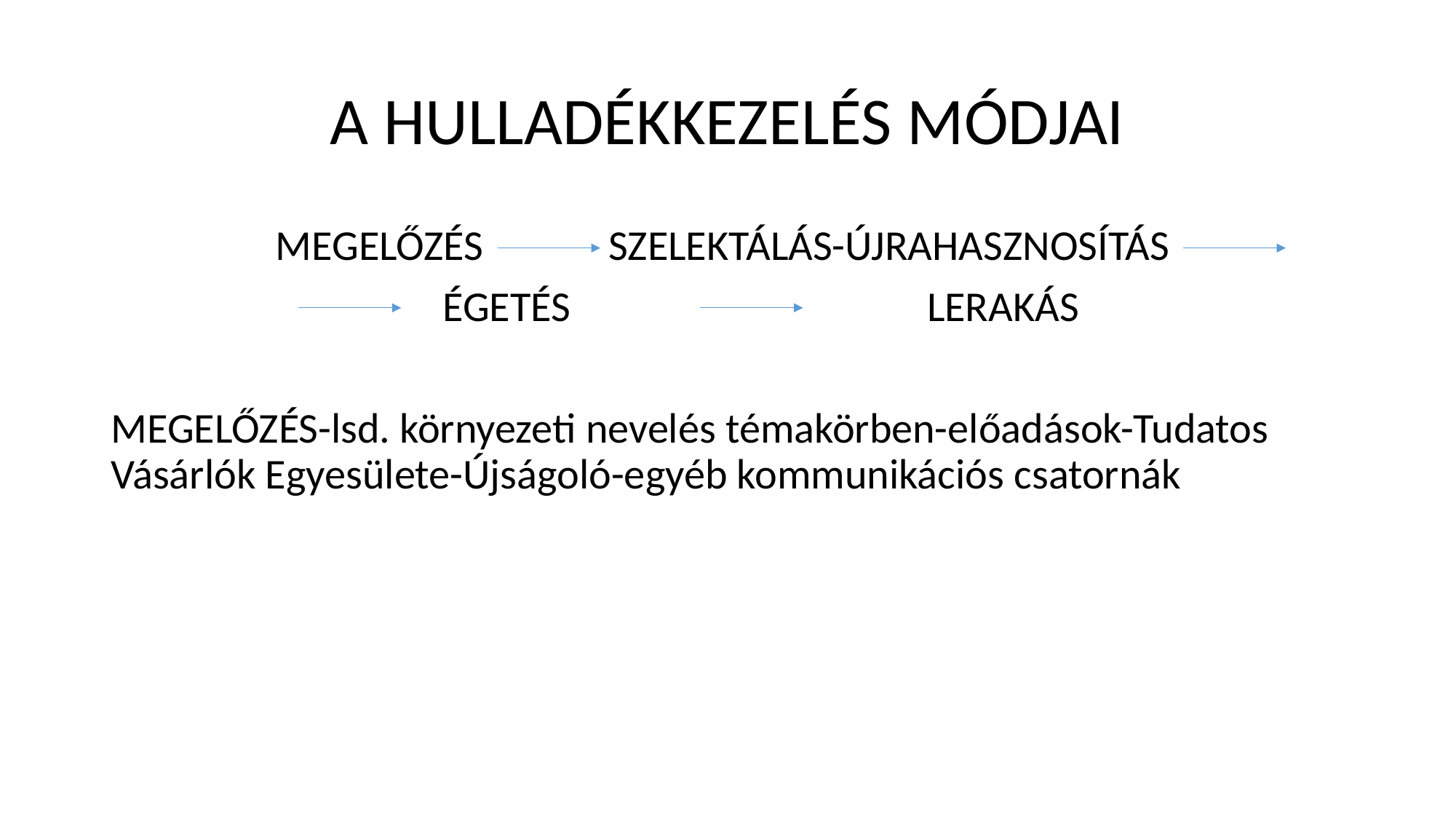

# A HULLADÉKKEZELÉS MÓDJAI
MEGELŐZÉS             SZELEKTÁLÁS-ÚJRAHASZNOSÍTÁS
       ÉGETÉS                                     LERAKÁS

MEGELŐZÉS-lsd. környezeti nevelés témakörben-előadások-Tudatos Vásárlók Egyesülete-Újságoló-egyéb kommunikációs csatornák